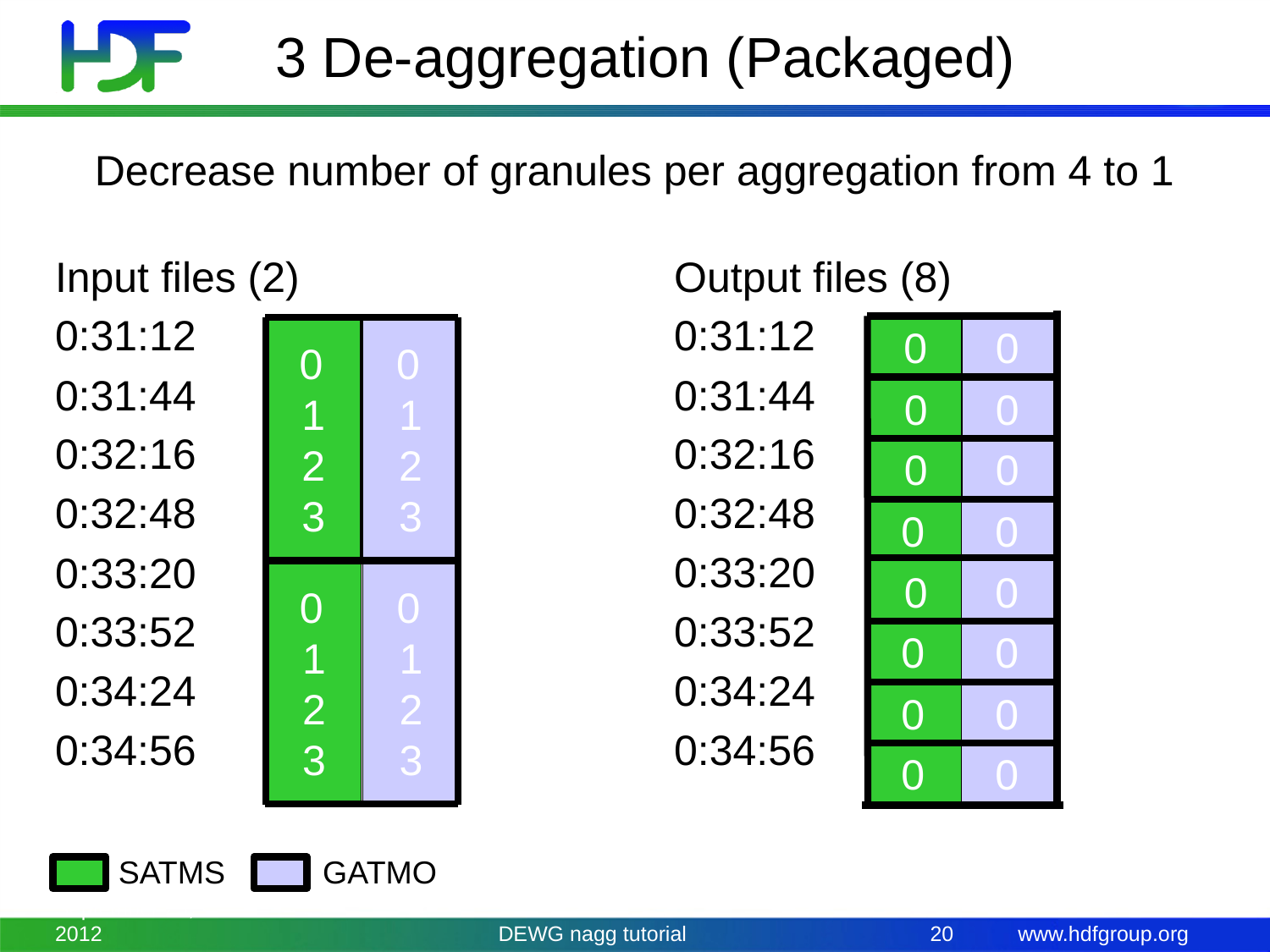

# 3 De-aggregation (Packaged)
Decrease number of granules per aggregation from 4 to 1
Output files (8)
0:31:12
0:31:44
0:32:16
0:32:48
0:33:20
0:33:52
0:34:24
0:34:56
Input files (2)
0:31:12
0:31:44
0:32:16
0:32:48
0:33:20
0:33:52
0:34:24
0:34:56

  0
  0
  0
  0
   0
  0
  0
  0
  0
  1
  2
  3
  0
  1
  2
  3
  0
  1
  2
  3
  0
  1
  2
  3
  0
  0
  0
  0
  0
  0
  0
  0
0
SATMS           GATMO

September 25, 2012
DEWG nagg tutorial
20